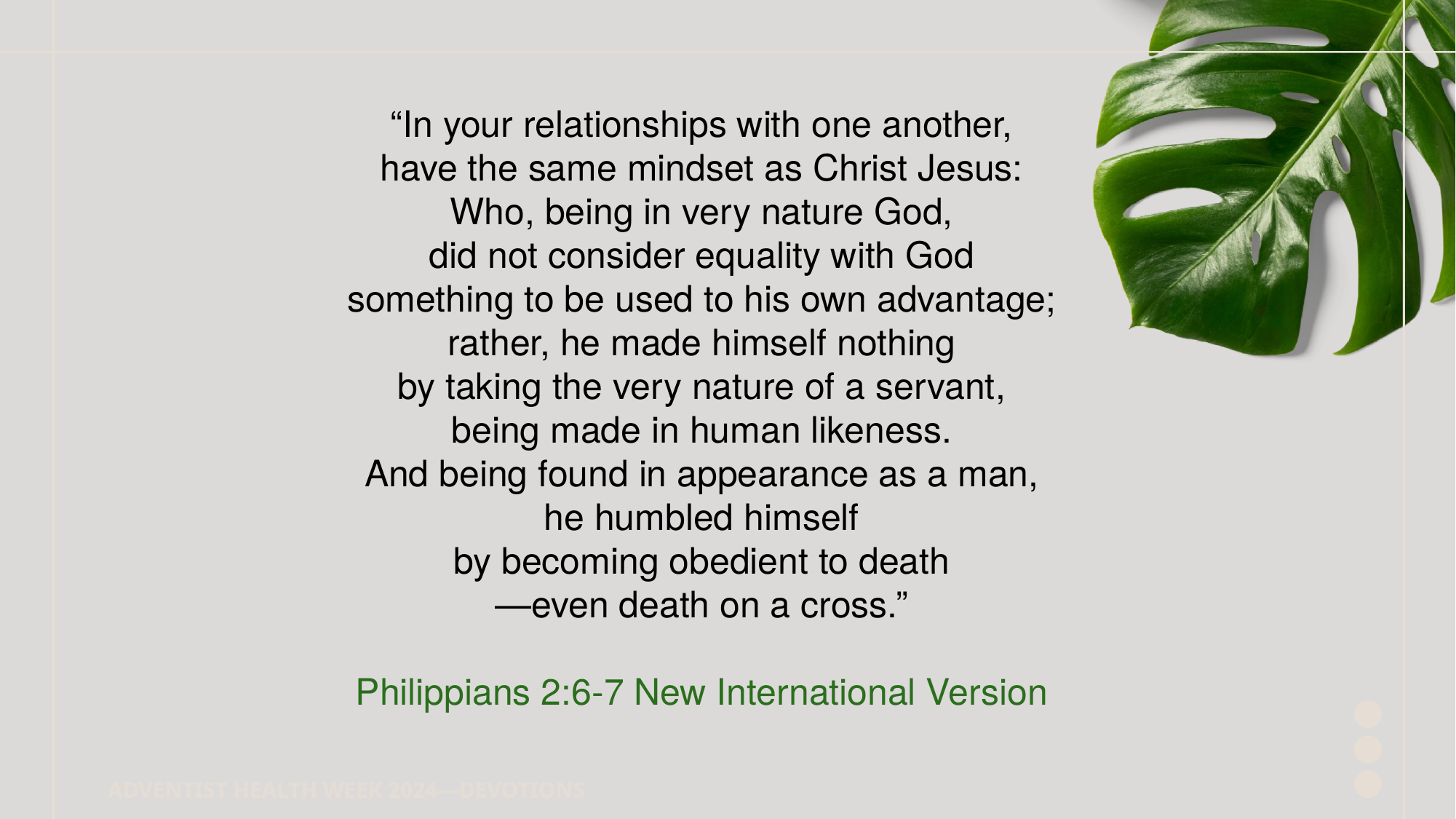

“In your relationships with one another,
have the same mindset as Christ Jesus:
Who, being in very nature God,
did not consider equality with God
something to be used to his own advantage;
rather, he made himself nothing
by taking the very nature of a servant,
being made in human likeness.
And being found in appearance as a man,
he humbled himself
by becoming obedient to death
—even death on a cross.”

Philippians 2:6-7 New International Version